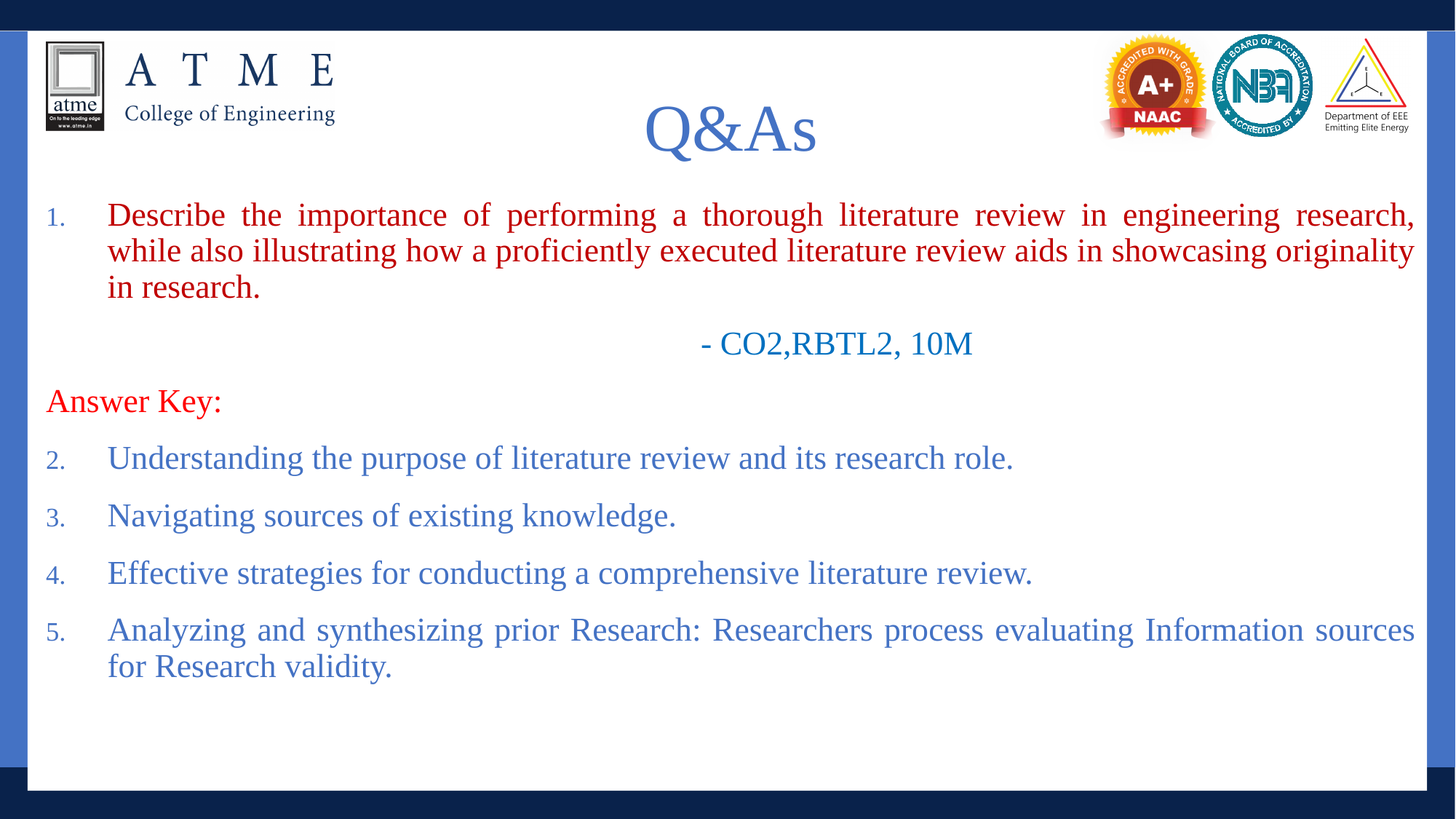

# Q&As
Describe the importance of performing a thorough literature review in engineering research, while also illustrating how a proficiently executed literature review aids in showcasing originality in research.
						- CO2,RBTL2, 10M
Answer Key:
Understanding the purpose of literature review and its research role.
Navigating sources of existing knowledge.
Effective strategies for conducting a comprehensive literature review.
Analyzing and synthesizing prior Research: Researchers process evaluating Information sources for Research validity.